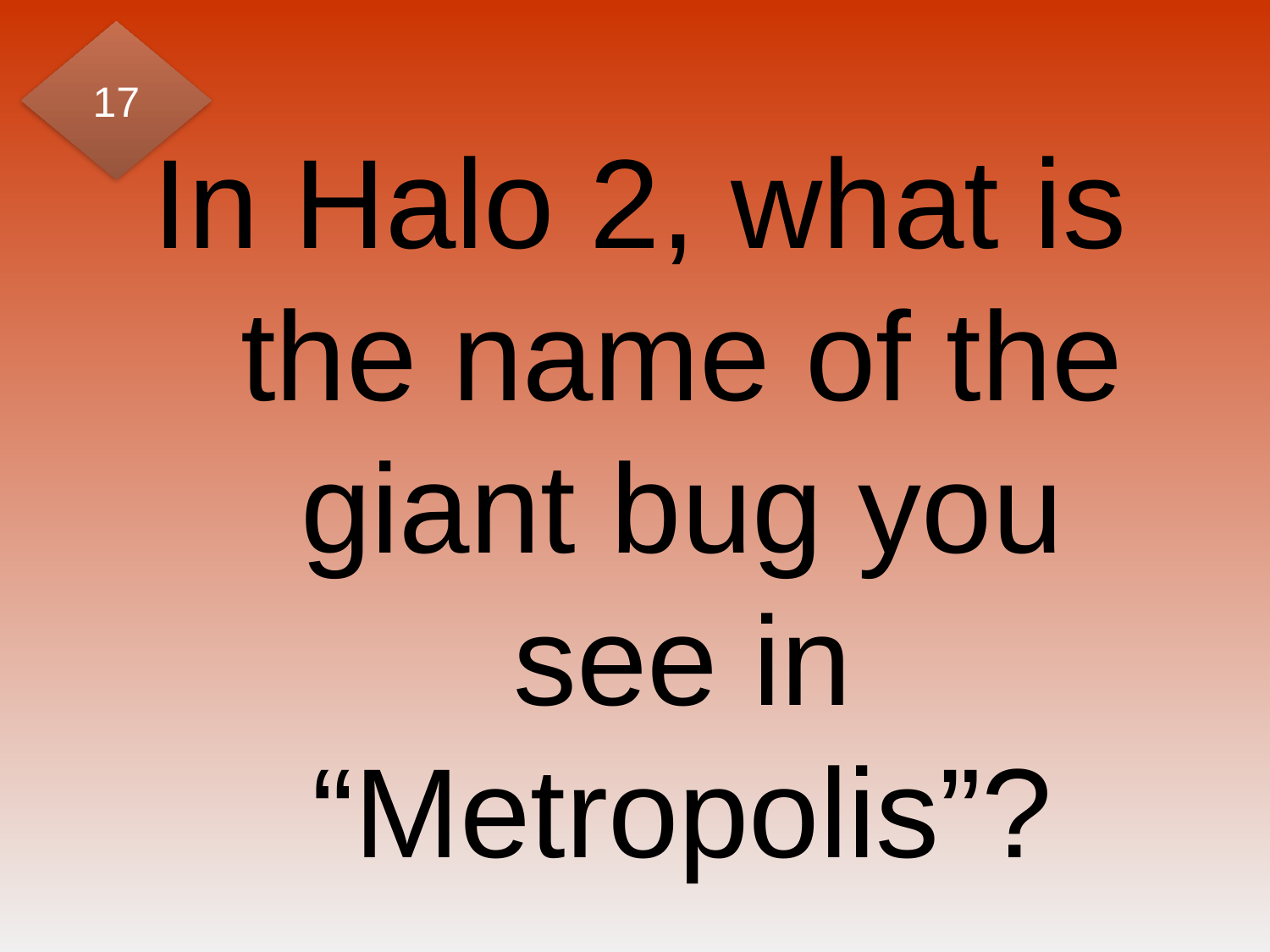

17
# In Halo 2, what is the name of the giant bug you see in “Metropolis”?